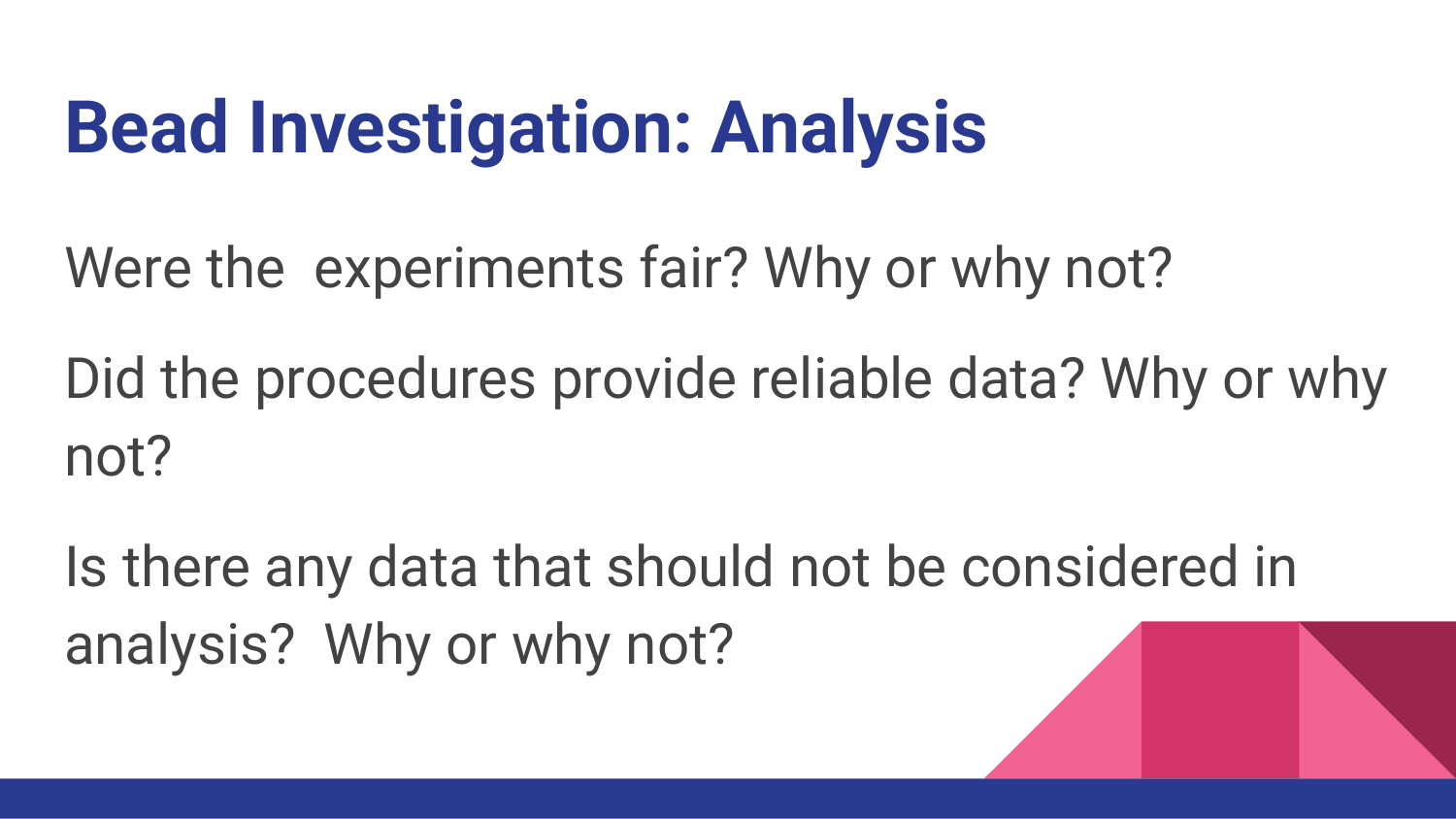

# Bead Investigation: Analysis

Were the  experiments fair? Why or why not?
Did the procedures provide reliable data? Why or why not?
Is there any data that should not be considered in analysis?  Why or why not?